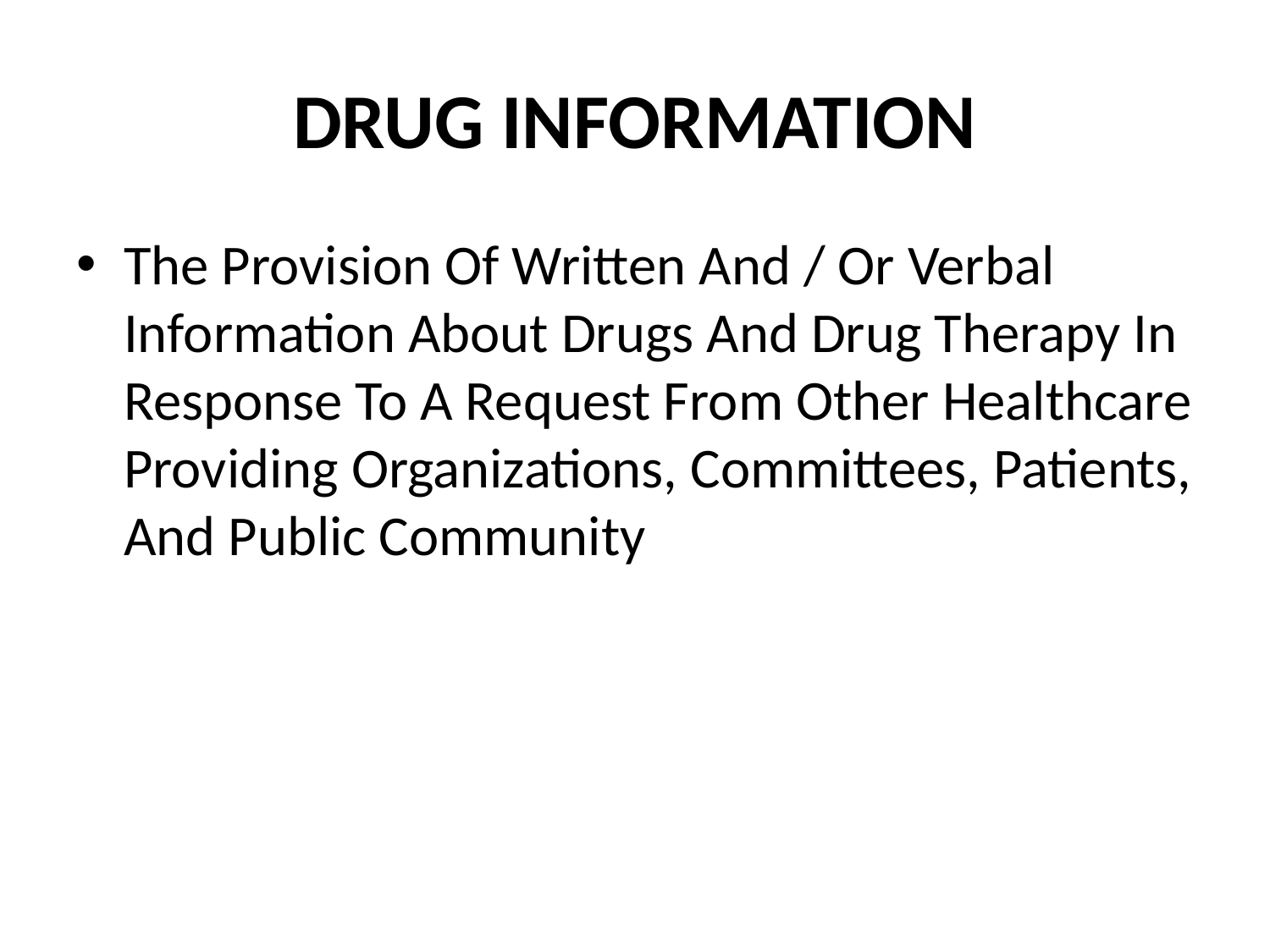

# DRUG INFORMATION
The Provision Of Written And / Or Verbal Information About Drugs And Drug Therapy In Response To A Request From Other Healthcare Providing Organizations, Committees, Patients, And Public Community